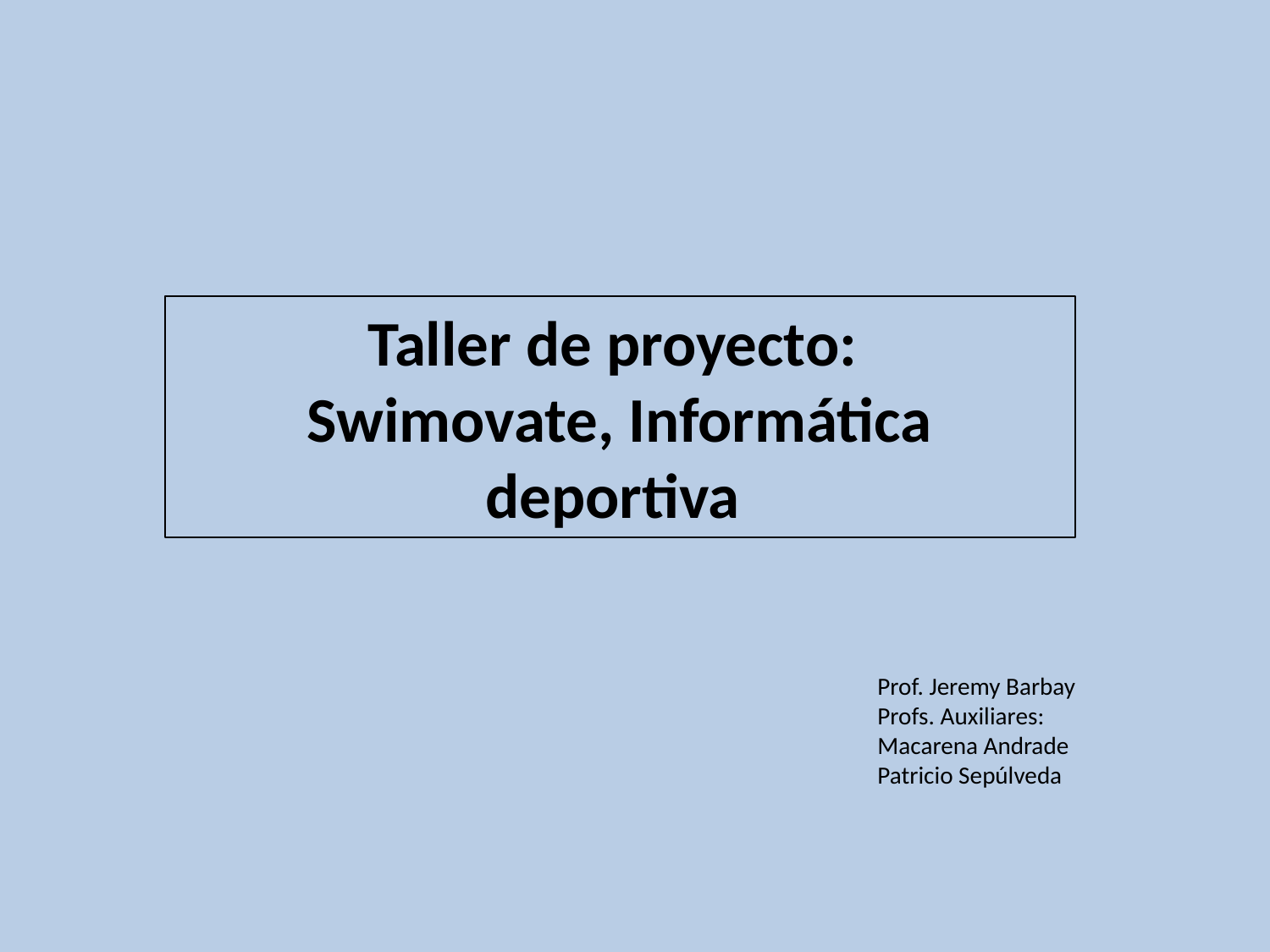

Taller de proyecto:
Swimovate, Informática deportiva
Prof. Jeremy Barbay
Profs. Auxiliares:
Macarena Andrade
Patricio Sepúlveda